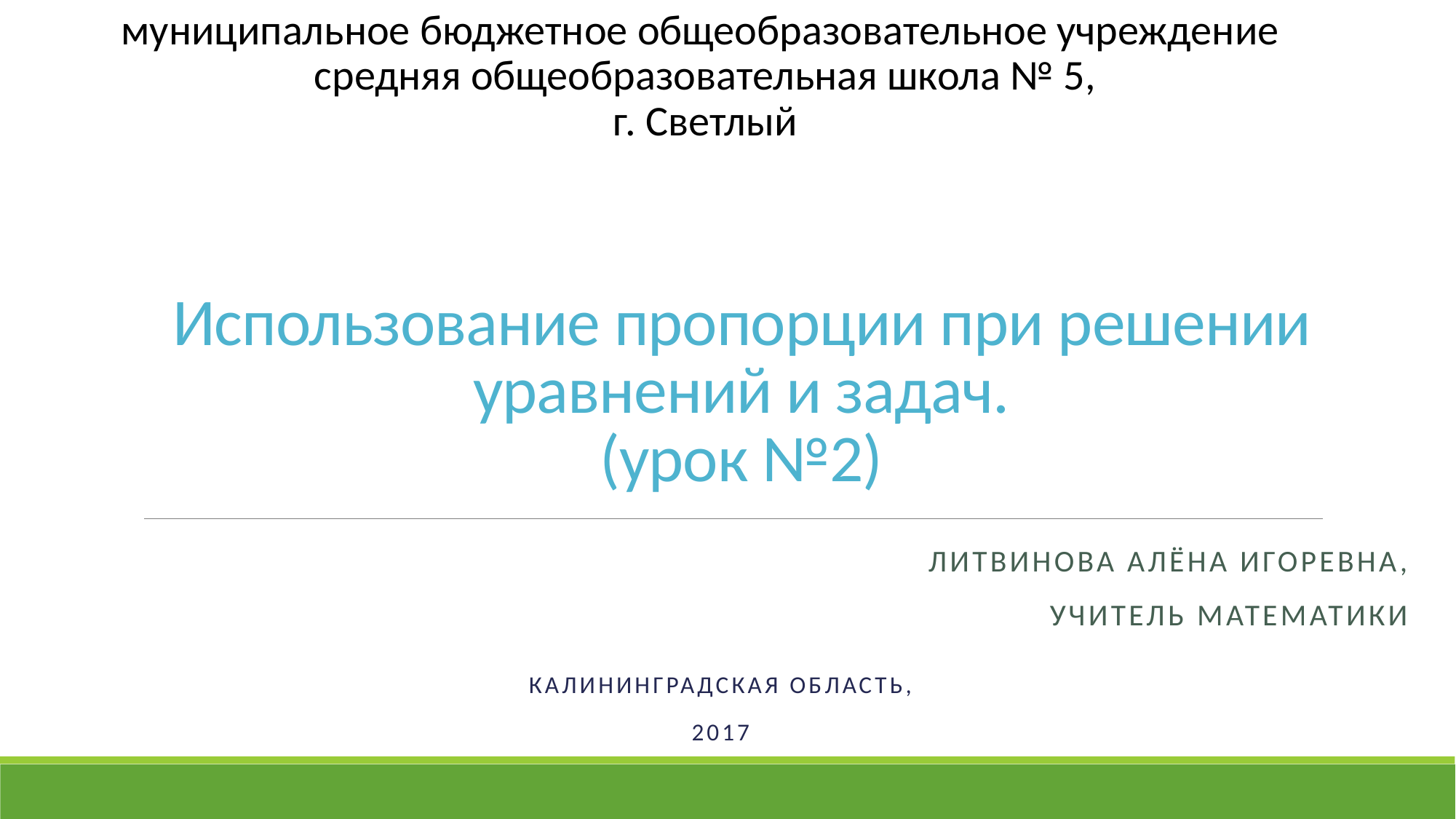

муниципальное бюджетное общеобразовательное учреждение
средняя общеобразовательная школа № 5,
г. Светлый
# Использование пропорции при решении уравнений и задач. (урок №2)
Литвинова Алёна Игоревна,
Учитель математики
Калининградская область,
2017